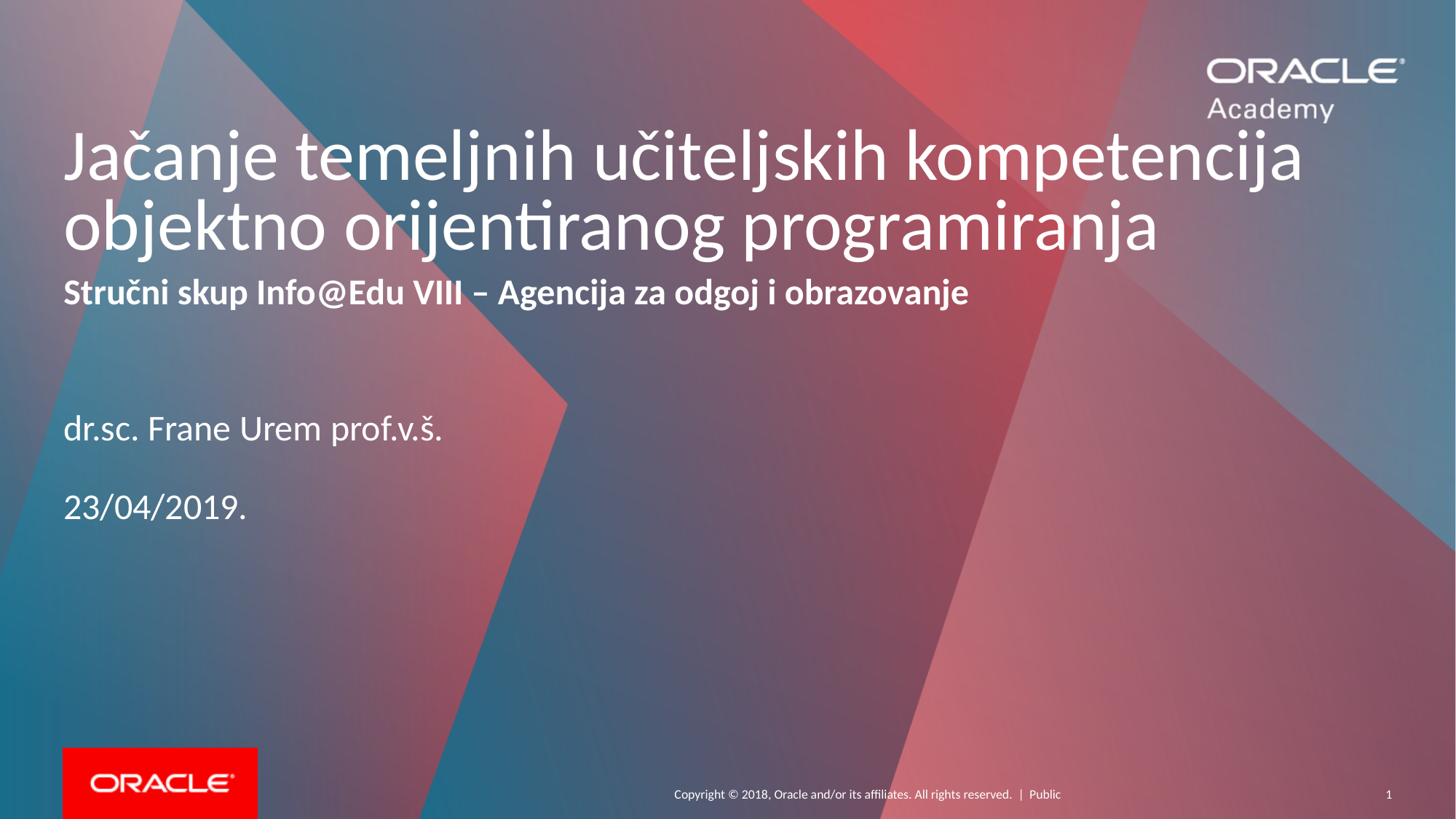

# Jačanje temeljnih učiteljskih kompetencija objektno orijentiranog programiranja
Stručni skup Info@Edu VIII – Agencija za odgoj i obrazovanje
dr.sc. Frane Urem prof.v.š.
23/04/2019.
Public
1